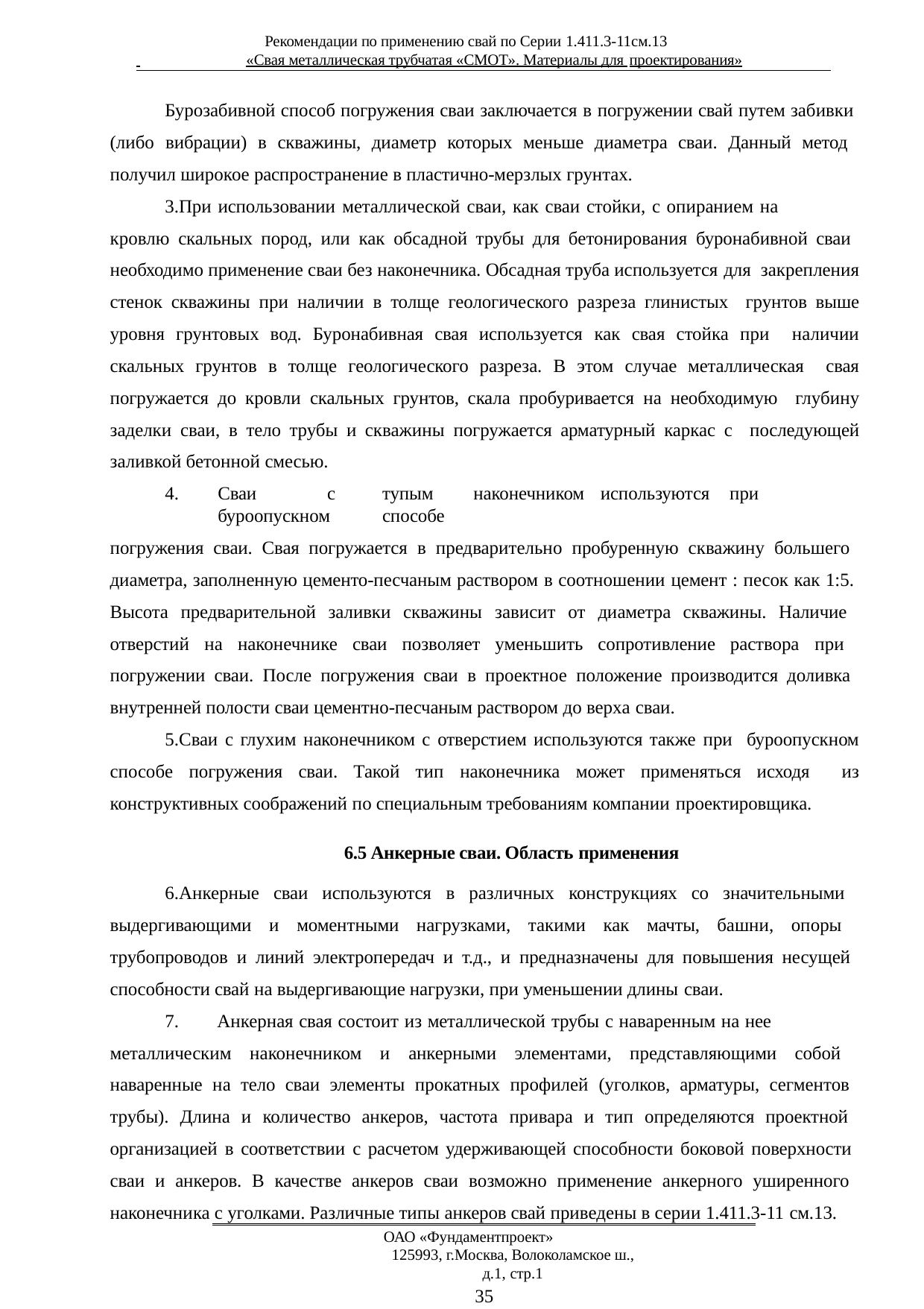

Рекомендации по применению свай по Серии 1.411.3-11см.13
 	«Свая металлическая трубчатая «СМОТ». Материалы для проектирования»

Бурозабивной способ погружения сваи заключается в погружении свай путем забивки  (либо вибрации) в скважины, диаметр которых меньше диаметра сваи. Данный метод  получил широкое распространение в пластично-мерзлых грунтах.
При использовании металлической сваи, как сваи стойки, с опиранием на
кровлю скальных пород, или как обсадной трубы для бетонирования буронабивной сваи  необходимо применение сваи без наконечника. Обсадная труба используется для  закрепления стенок скважины при наличии в толще геологического разреза глинистых  грунтов выше уровня грунтовых вод. Буронабивная свая используется как свая стойка при  наличии скальных грунтов в толще геологического разреза. В этом случае металлическая  свая погружается до кровли скальных грунтов, скала пробуривается на необходимую  глубину заделки сваи, в тело трубы и скважины погружается арматурный каркас с  последующей заливкой бетонной смесью.
Сваи	с	тупым	наконечником   используются	при	буроопускном	способе
погружения сваи. Свая погружается в предварительно пробуренную скважину большего  диаметра, заполненную цементо-песчаным раствором в соотношении цемент : песок как 1:5.  Высота предварительной заливки скважины зависит от диаметра скважины. Наличие  отверстий на наконечнике сваи позволяет уменьшить сопротивление раствора при  погружении сваи. После погружения сваи в проектное положение производится доливка  внутренней полости сваи цементно-песчаным раствором до верха сваи.
Сваи с глухим наконечником с отверстием используются также при  буроопускном способе погружения сваи. Такой тип наконечника может применяться исходя  из конструктивных соображений по специальным требованиям компании проектировщика.

6.5 Анкерные сваи. Область применения
Анкерные сваи используются в различных конструкциях со значительными  выдергивающими и моментными нагрузками, такими как мачты, башни, опоры  трубопроводов и линий электропередач и т.д., и предназначены для повышения несущей  способности свай на выдергивающие нагрузки, при уменьшении длины сваи.
Анкерная свая состоит из металлической трубы с наваренным на нее
металлическим наконечником и анкерными элементами, представляющими собой  наваренные на тело сваи элементы прокатных профилей (уголков, арматуры, сегментов  трубы). Длина и количество анкеров, частота привара и тип определяются проектной  организацией в соответствии с расчетом удерживающей способности боковой поверхности  сваи и анкеров. В качестве анкеров сваи возможно применение анкерного уширенного  наконечника с уголками. Различные типы анкеров свай приведены в серии 1.411.3-11 см.13.
ОАО «Фундаментпроект»
125993, г.Москва, Волоколамское ш., д.1, стр.1
35